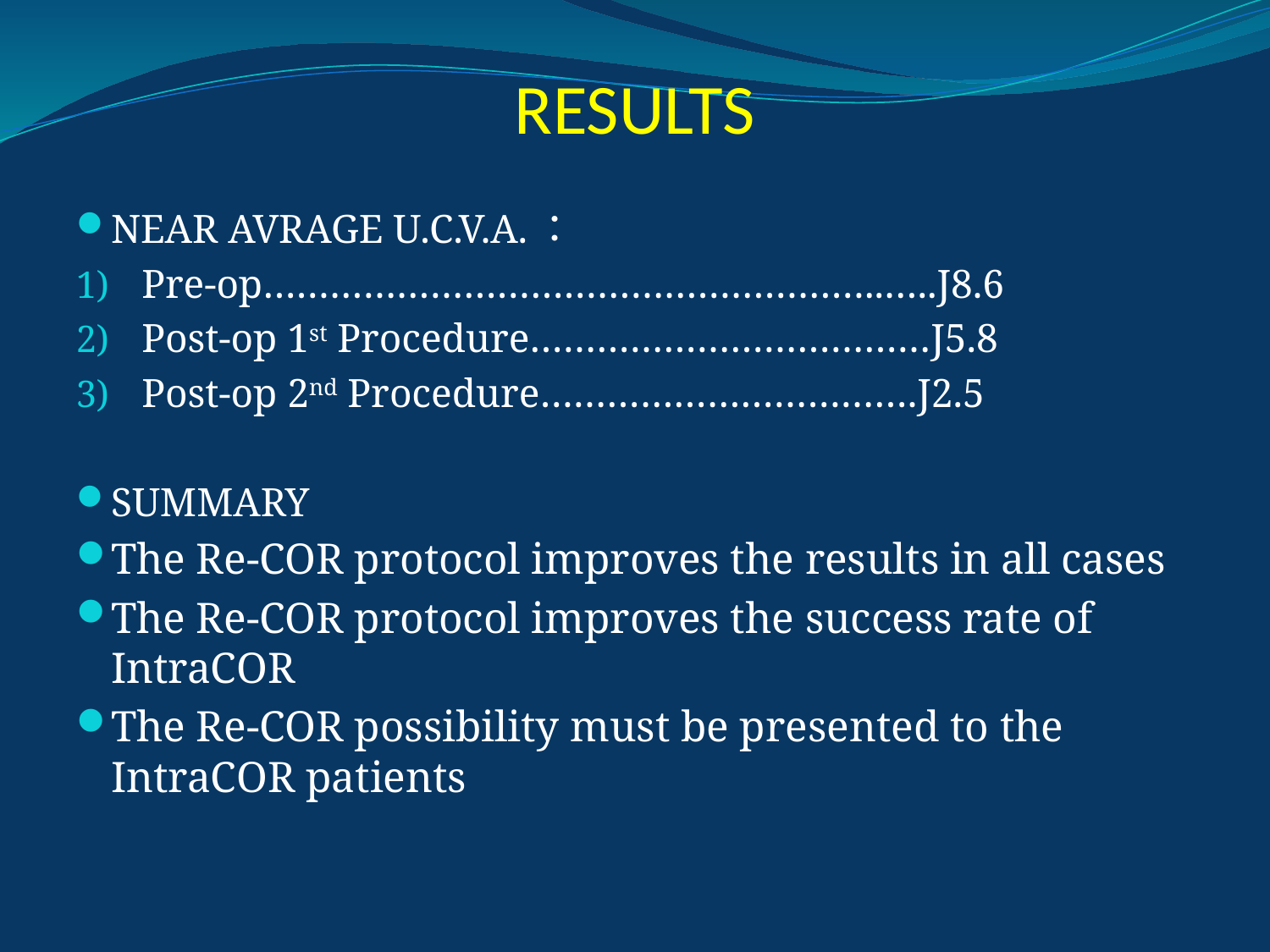

# RESULTS
NEAR AVRAGE U.C.V.A.：
Pre-op………………………………………………..…..J8.6
Post-op 1st Procedure………………………………J5.8
Post-op 2nd Procedure…………………………….J2.5

SUMMARY
The Re-COR protocol improves the results in all cases
The Re-COR protocol improves the success rate of IntraCOR
The Re-COR possibility must be presented to the IntraCOR patients